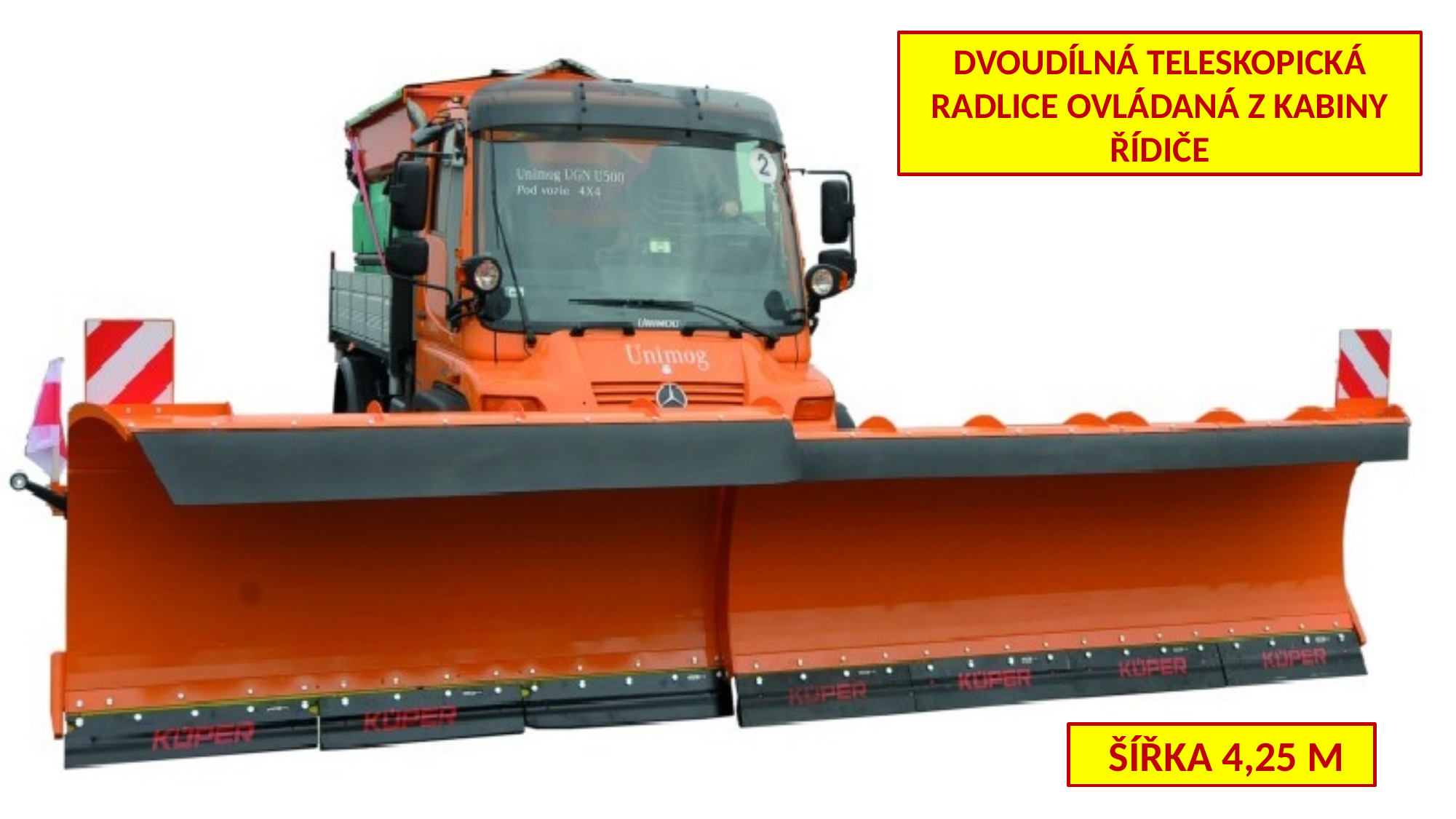

DVOUDÍLNÁ TELESKOPICKÁ RADLICE OVLÁDANÁ Z KABINY ŘÍDIČE
 ŠÍŘKA 4,25 M